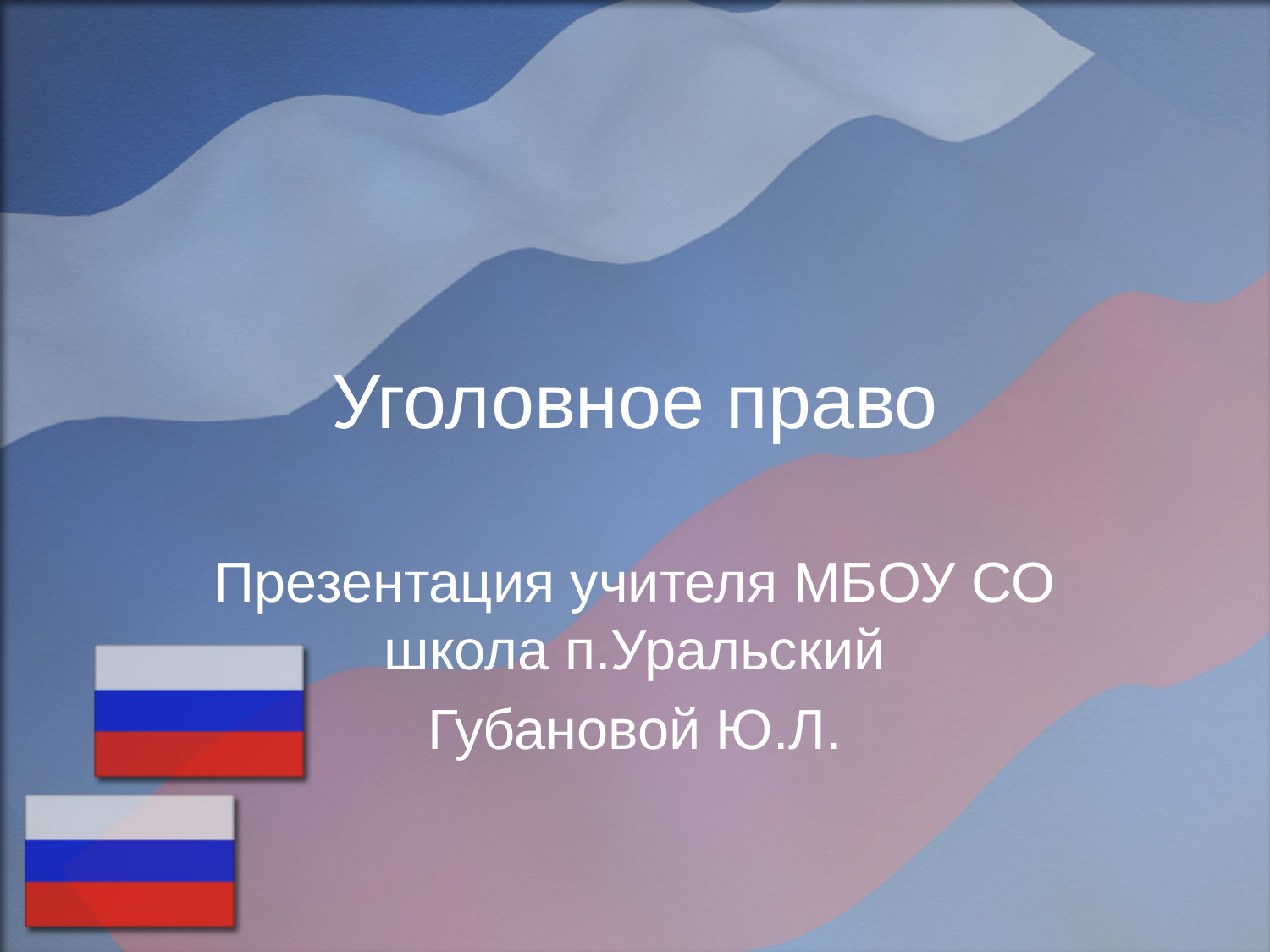

# Уголовное право
Презентация учителя МБОУ СО школа п.Уральский
Губановой Ю.Л.